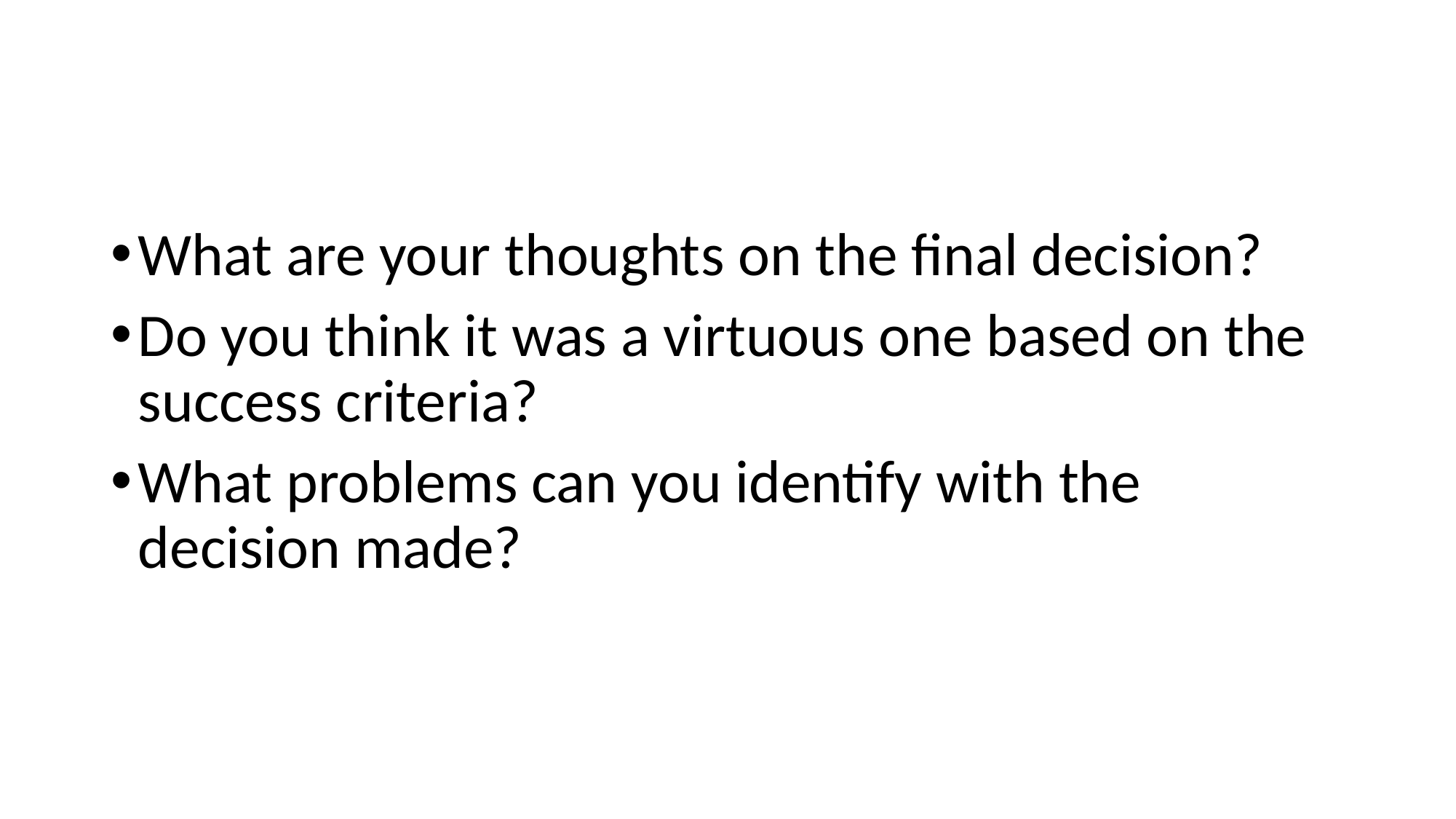

#
What are your thoughts on the final decision?
Do you think it was a virtuous one based on the success criteria?
What problems can you identify with the decision made?